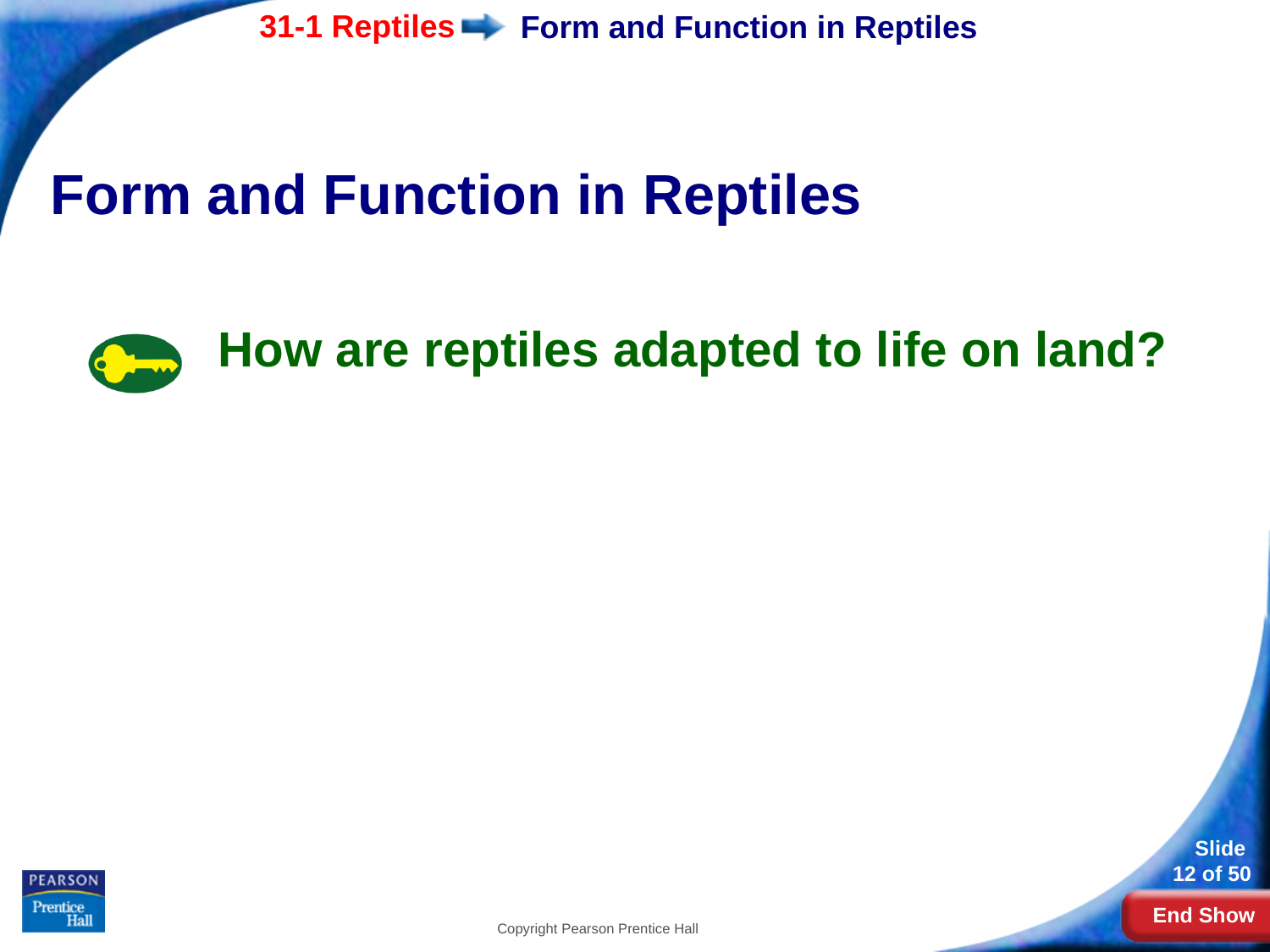

# Form and Function in Reptiles
Form and Function in Reptiles
How are reptiles adapted to life on land?

Copyright Pearson Prentice Hall